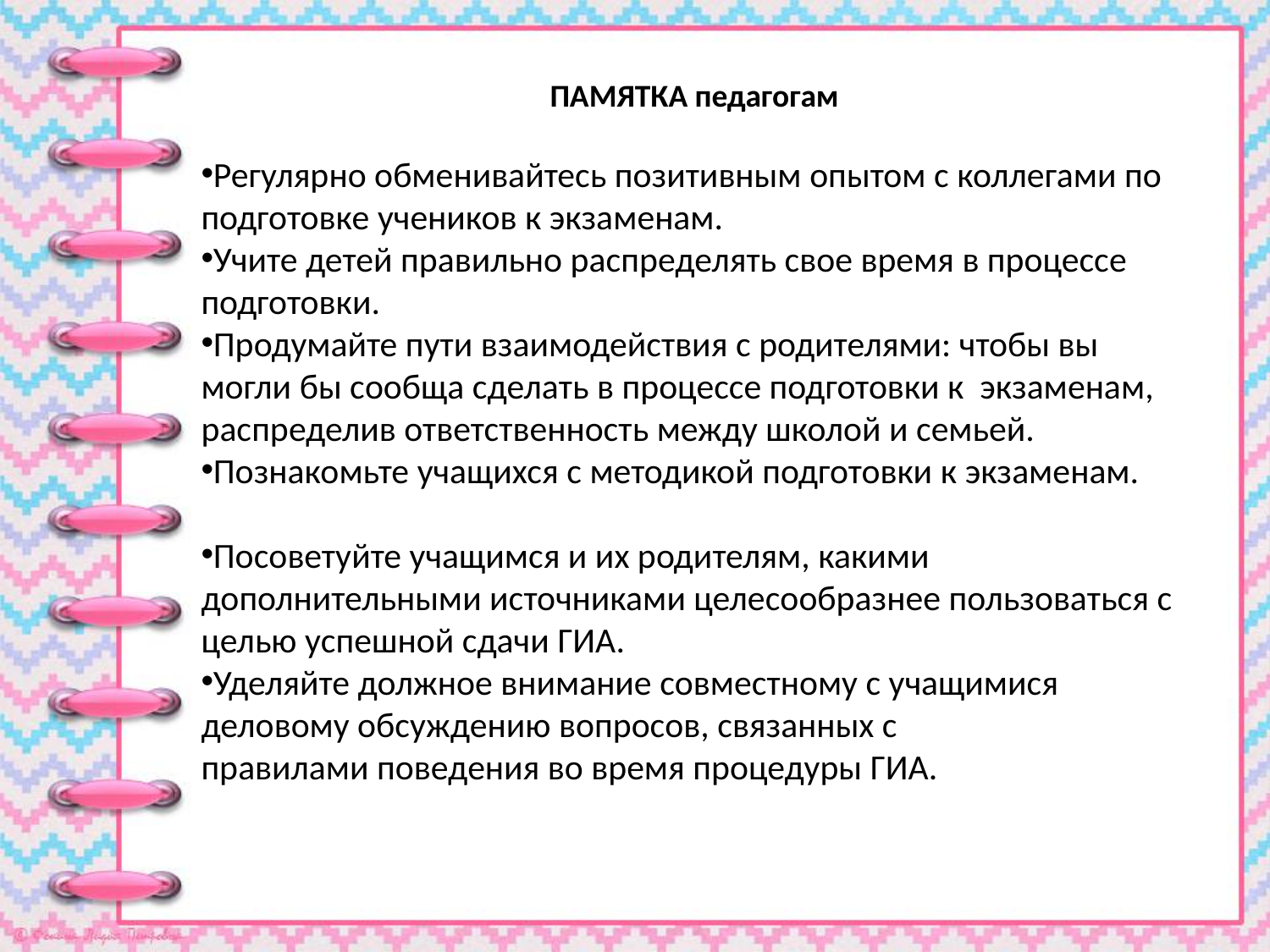

ПАМЯТКА педагогам

Регулярно обменивайтесь позитивным опытом с коллегами по подготовке учеников к экзаменам.
Учите детей правильно распределять свое время в процессе подготовки.
Продумайте пути взаимодействия с родителями: чтобы вы могли бы сообща сделать в процессе подготовки к  экзаменам, распределив ответственность между школой и семьей.
Познакомьте учащихся с методикой подготовки к экзаменам.

Посоветуйте учащимся и их родителям, какими дополнительными источниками целесообразнее пользоваться с целью успешной сдачи ГИА.
Уделяйте должное внимание совместному с учащимися деловому обсуждению вопросов, связанных с правилами поведения во время процедуры ГИА.